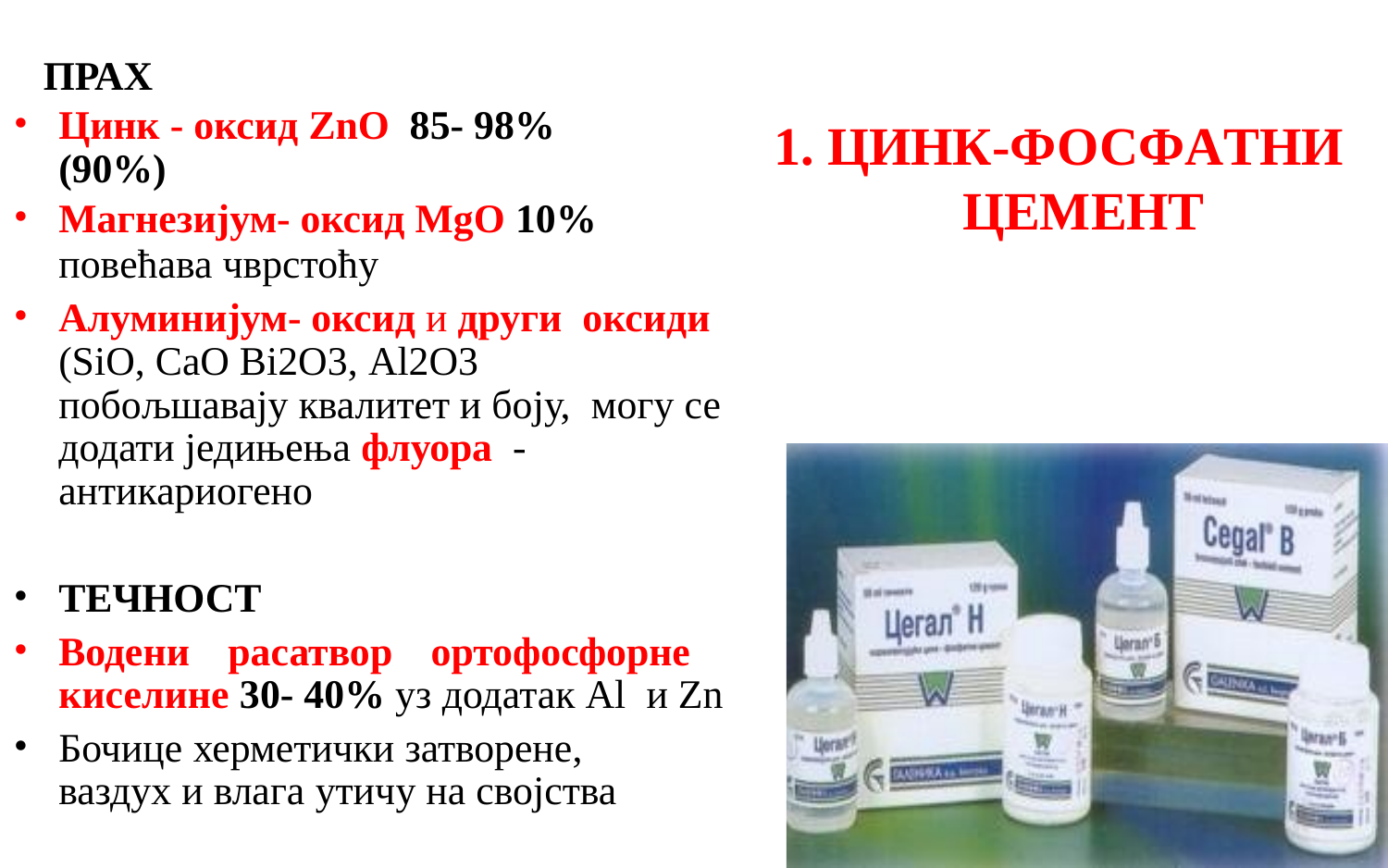

# ПРАХ
Цинк - оксид ZnО  85- 98%  (90%)
Магнезијум- оксид МgO 10%
повећава чврстоћу
Алуминијум- оксид и други  оксиди (SiO, CaO Bi2O3, Al2O3  побољшавају квалитет и боју,  могу се додати једињења флуора  - антикариогено

ТЕЧНОСТ
Водени расатвор ортофосфорне  киселине 30- 40% уз додатак Al  и Zn
Бочице херметички затворене,  ваздух и влага утичу на својства
1. ЦИНК-ФОСФАТНИ
ЦЕМЕНТ